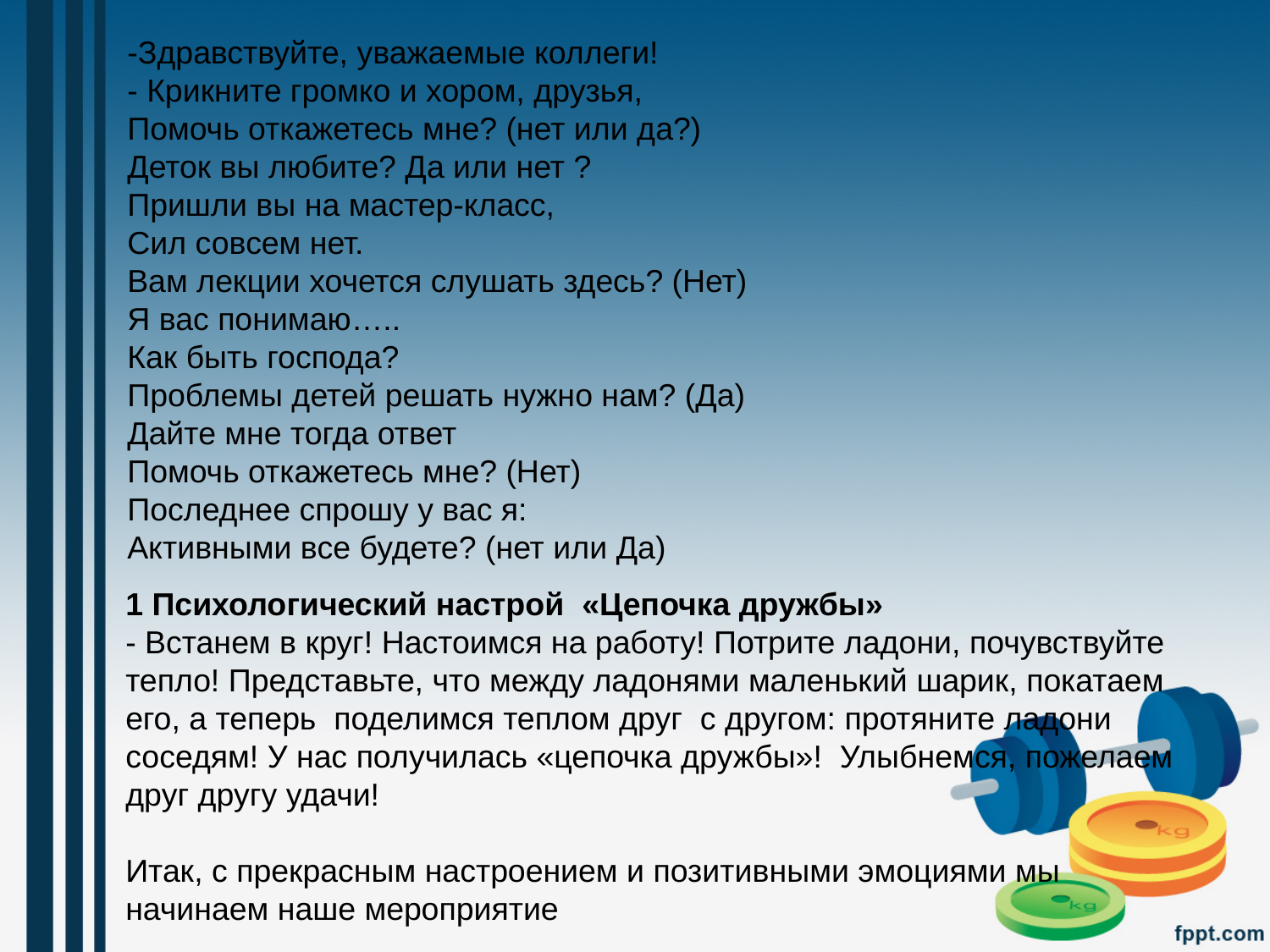

-Здравствуйте, уважаемые коллеги!
- Крикните громко и хором, друзья,
Помочь откажетесь мне? (нет или да?)
Деток вы любите? Да или нет ?
Пришли вы на мастер-класс,
Сил совсем нет.
Вам лекции хочется слушать здесь? (Нет)
Я вас понимаю…..
Как быть господа?
Проблемы детей решать нужно нам? (Да)
Дайте мне тогда ответ
Помочь откажетесь мне? (Нет)
Последнее спрошу у вас я:
Активными все будете? (нет или Да)
1 Психологический настрой  «Цепочка дружбы»
- Встанем в круг! Настоимся на работу! Потрите ладони, почувствуйте тепло! Представьте, что между ладонями маленький шарик, покатаем его, а теперь  поделимся теплом друг  с другом: протяните ладони соседям! У нас получилась «цепочка дружбы»!  Улыбнемся, пожелаем друг другу удачи!

Итак, с прекрасным настроением и позитивными эмоциями мы начинаем наше мероприятие